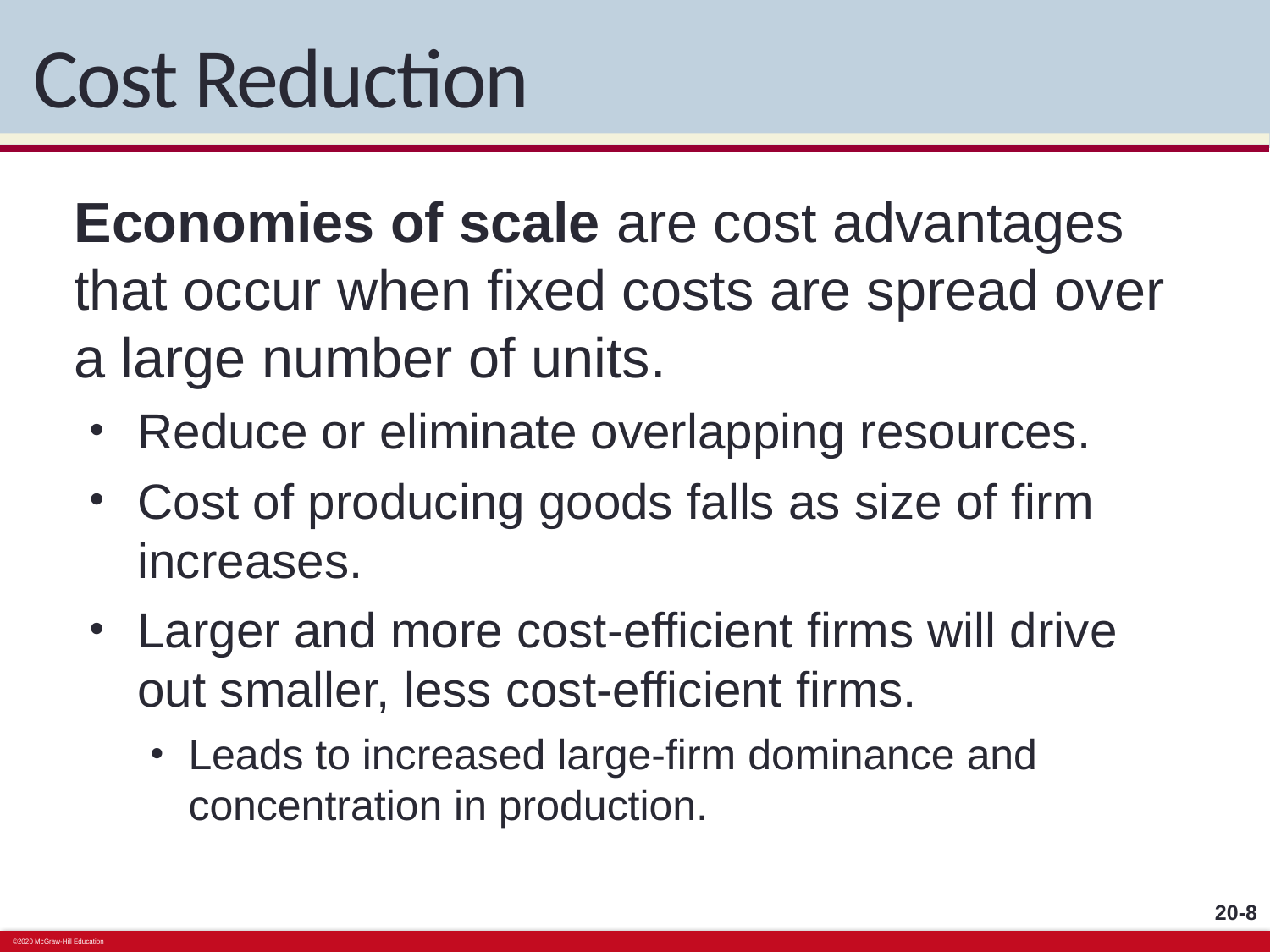

# Cost Reduction
Economies of scale are cost advantages that occur when fixed costs are spread over a large number of units.
Reduce or eliminate overlapping resources.
Cost of producing goods falls as size of firm increases.
Larger and more cost-efficient firms will drive out smaller, less cost-efficient firms.
Leads to increased large-firm dominance and concentration in production.